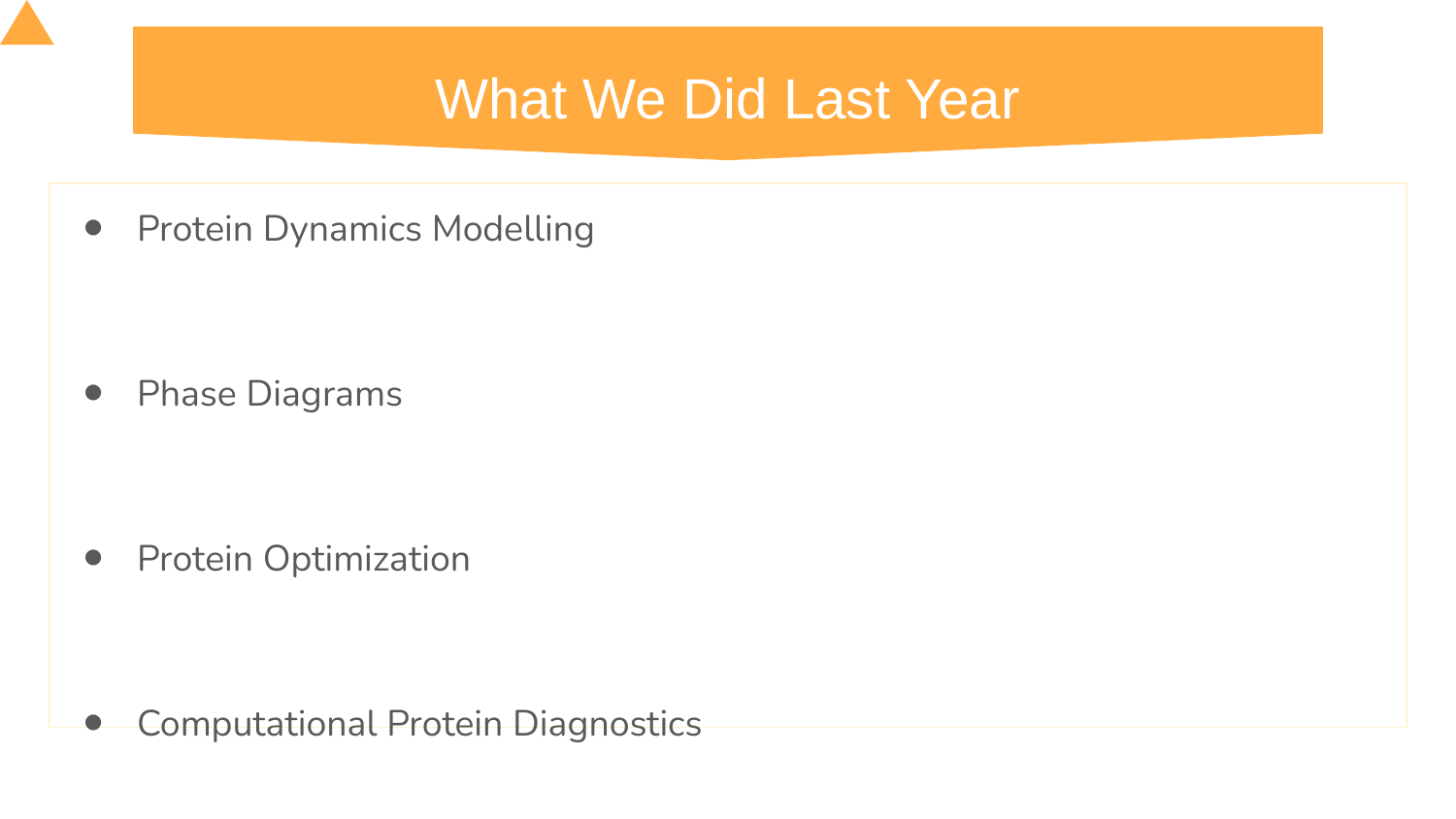

# What We Did Last Year
Protein Dynamics Modelling

Phase Diagrams

Protein Optimization

Computational Protein Diagnostics